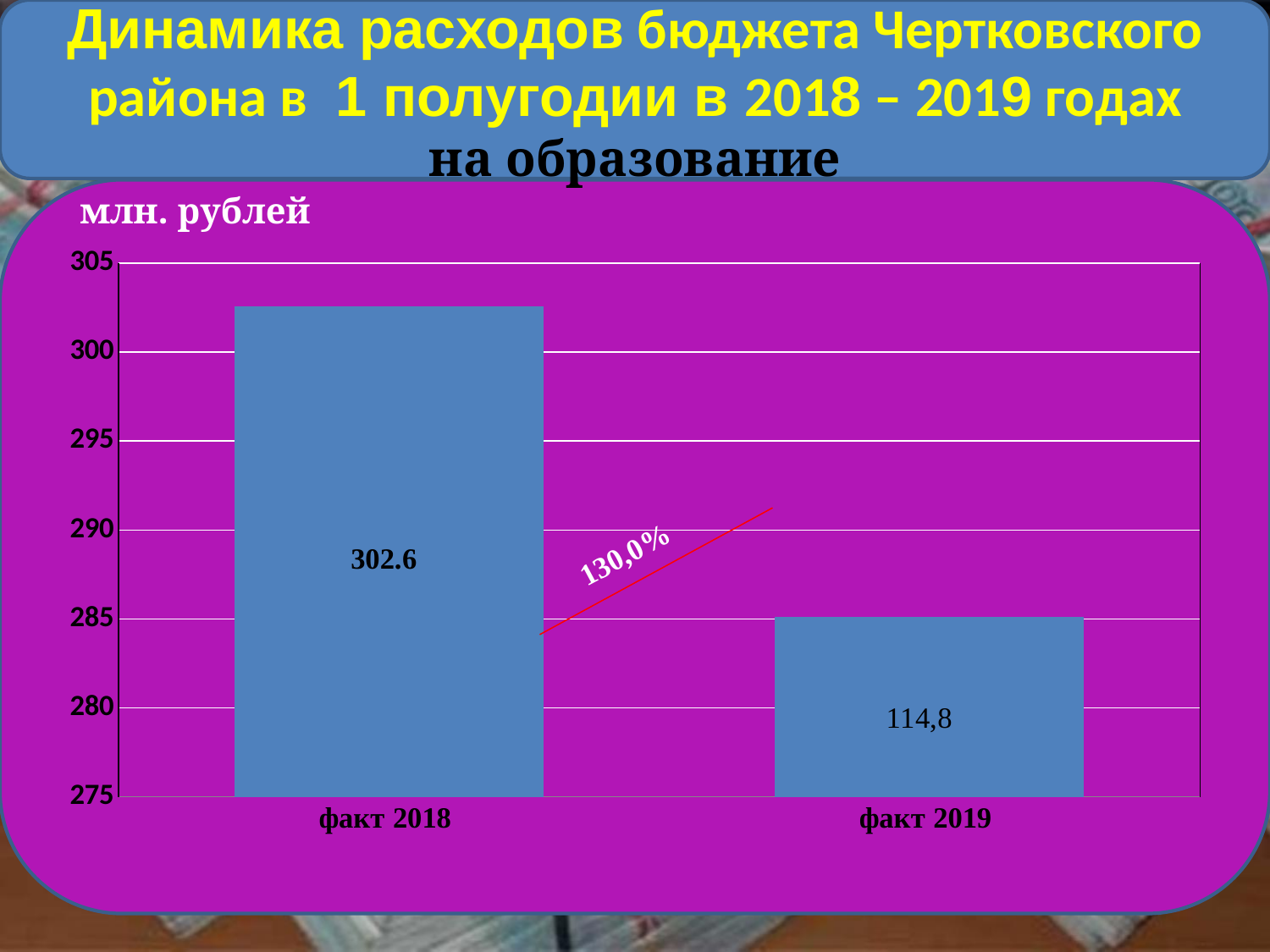

Динамика расходов бюджета Чертковского района в  1 полугодии в 2018 – 2019 годах
на образование

млн. рублей

### Chart

| Category | Ряд 1 |
|---|---|
| факт 2018  | 302.6 |
| факт 2019  | 285.1 |
130,0%